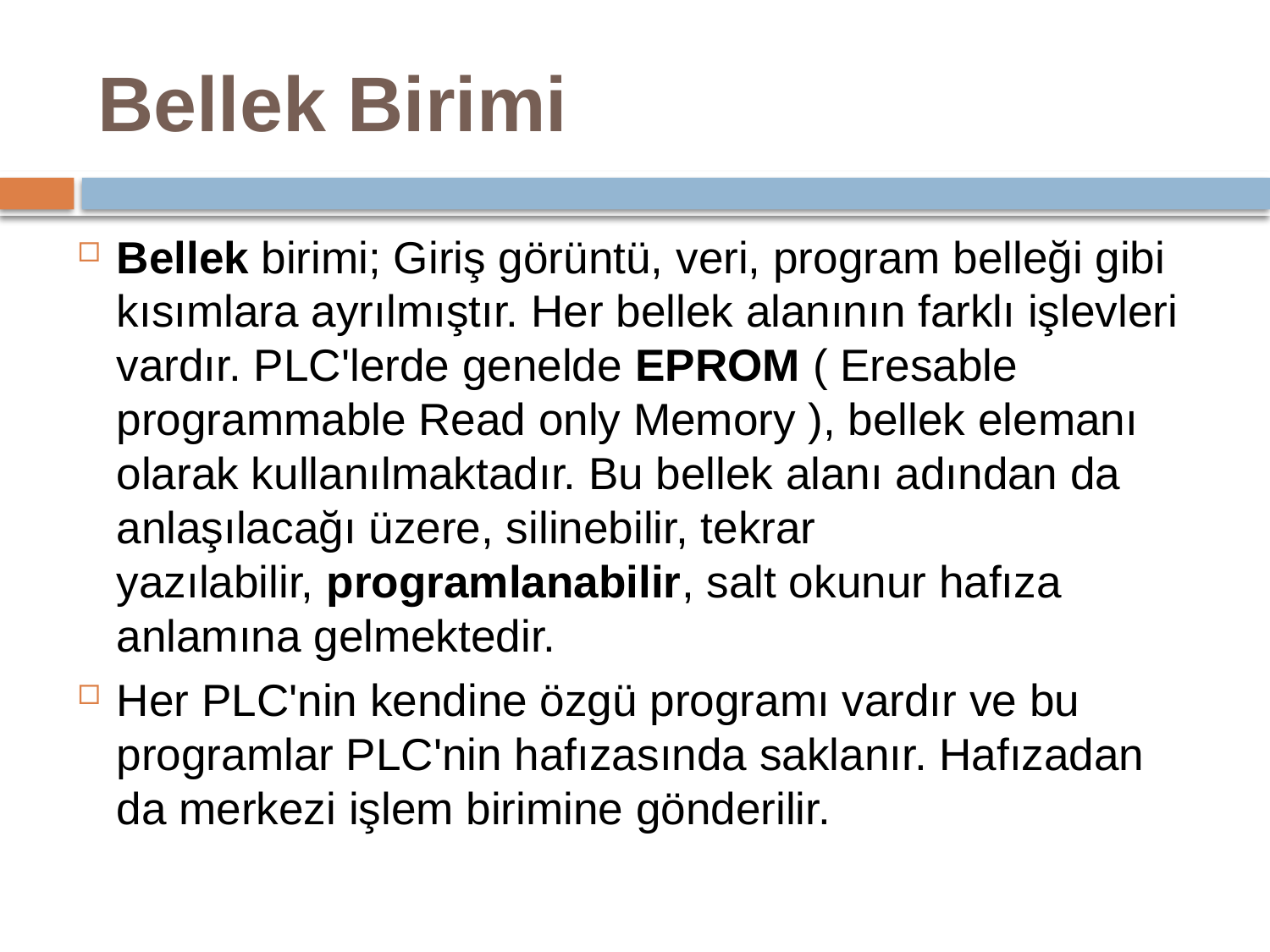

# Bellek Birimi
Bellek birimi; Giriş görüntü, veri, program belleği gibi kısımlara ayrılmıştır. Her bellek alanının farklı işlevleri vardır. PLC'lerde genelde EPROM ( Eresable programmable Read only Memory ), bellek elemanı olarak kullanılmaktadır. Bu bellek alanı adından da anlaşılacağı üzere, silinebilir, tekrar yazılabilir, programlanabilir, salt okunur hafıza anlamına gelmektedir.
Her PLC'nin kendine özgü programı vardır ve bu programlar PLC'nin hafızasında saklanır. Hafızadan da merkezi işlem birimine gönderilir.